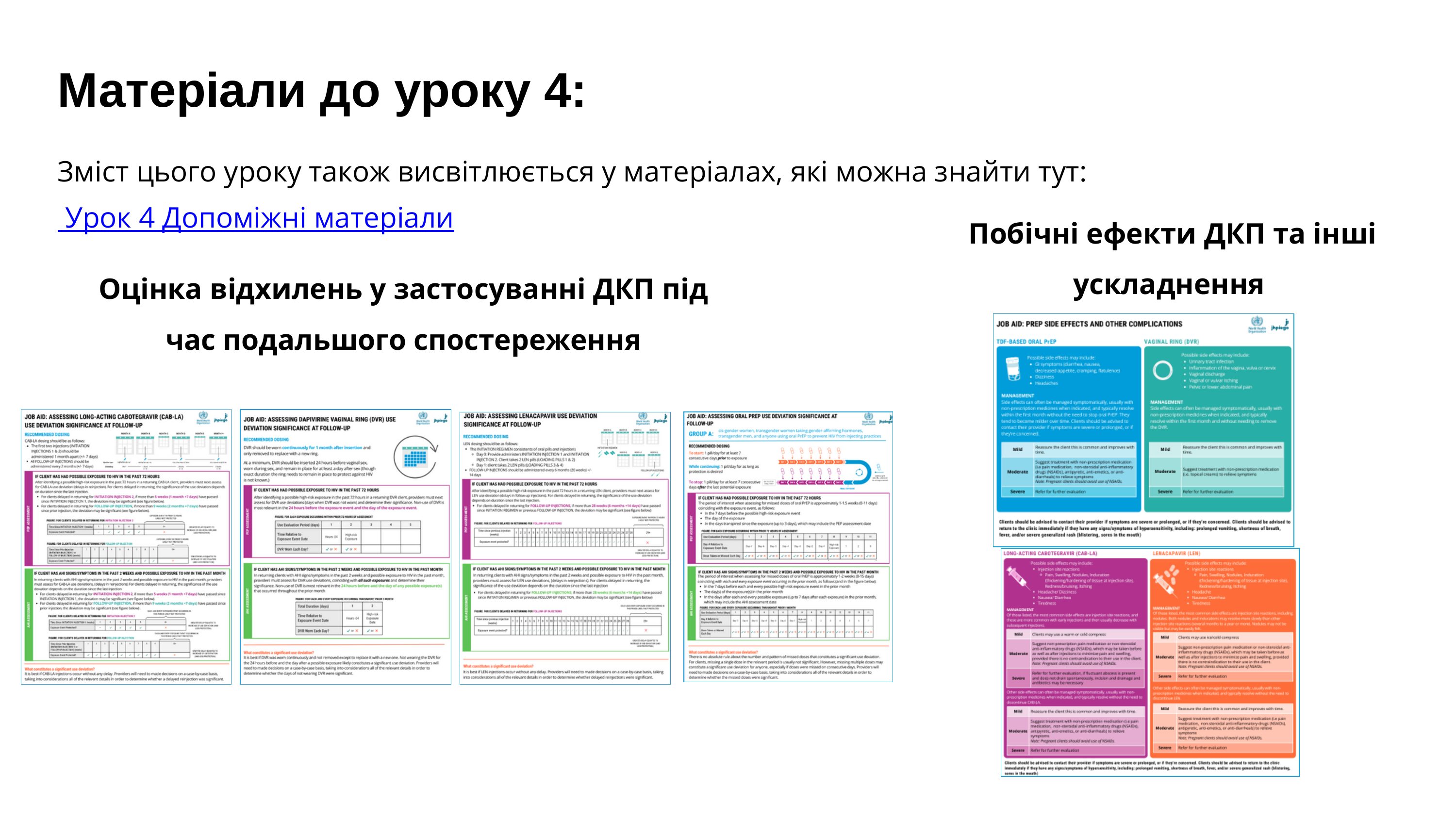

Матеріали до уроку 4:
Зміст цього уроку також висвітлюється у матеріалах, які можна знайти тут:  Урок 4 Допоміжні матеріали
Побічні ефекти ДКП та інші ускладнення
Оцінка відхилень у застосуванні ДКП під час подальшого спостереження